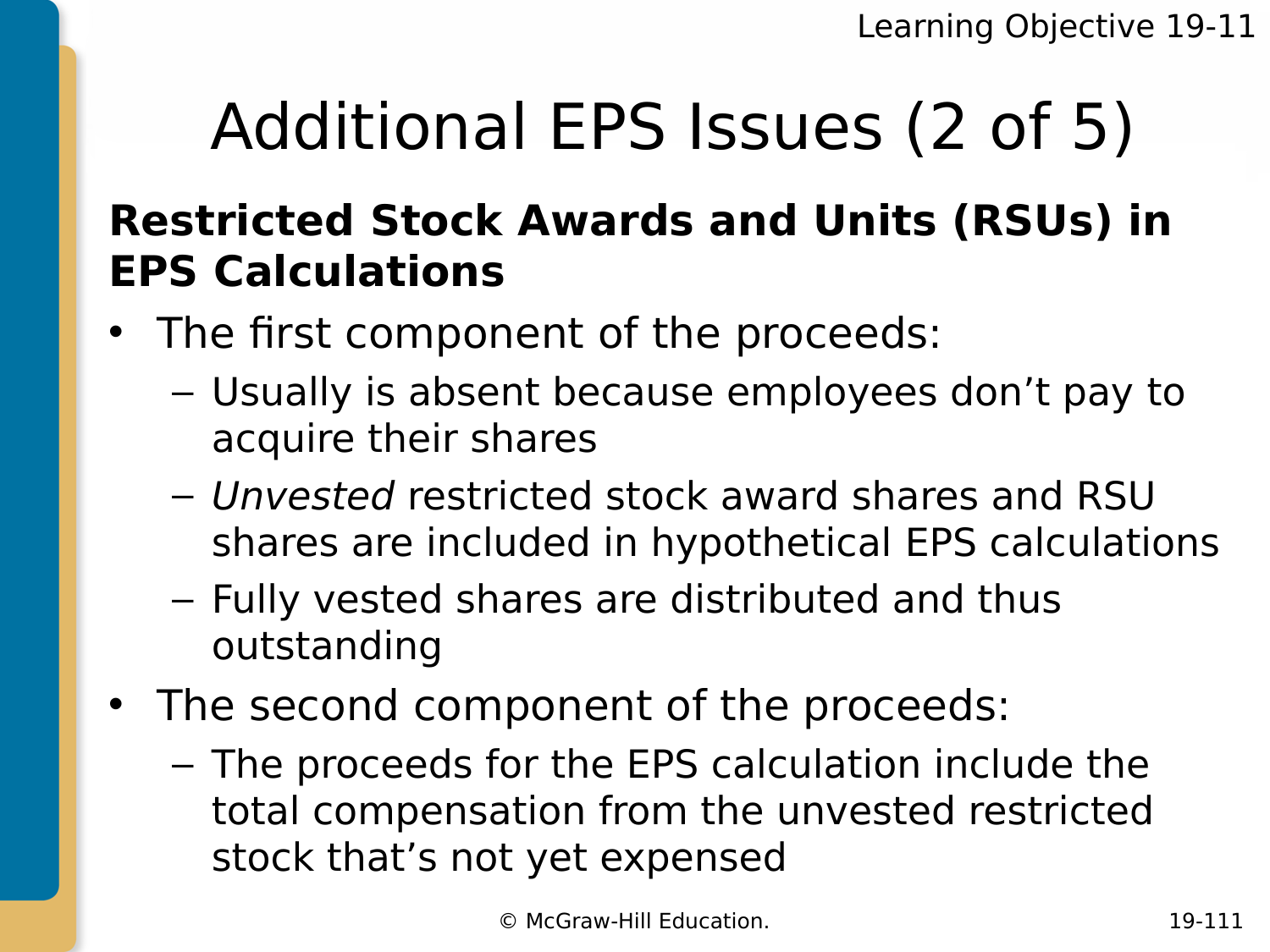

Learning Objective 19-11
# Additional EPS Issues (2 of 5)
Restricted Stock Awards and Units (RSUs) in EPS Calculations
The first component of the proceeds:
Usually is absent because employees don’t pay to acquire their shares
Unvested restricted stock award shares and RSU shares are included in hypothetical EPS calculations
Fully vested shares are distributed and thus outstanding
The second component of the proceeds:
The proceeds for the EPS calculation include the total compensation from the unvested restricted stock that’s not yet expensed